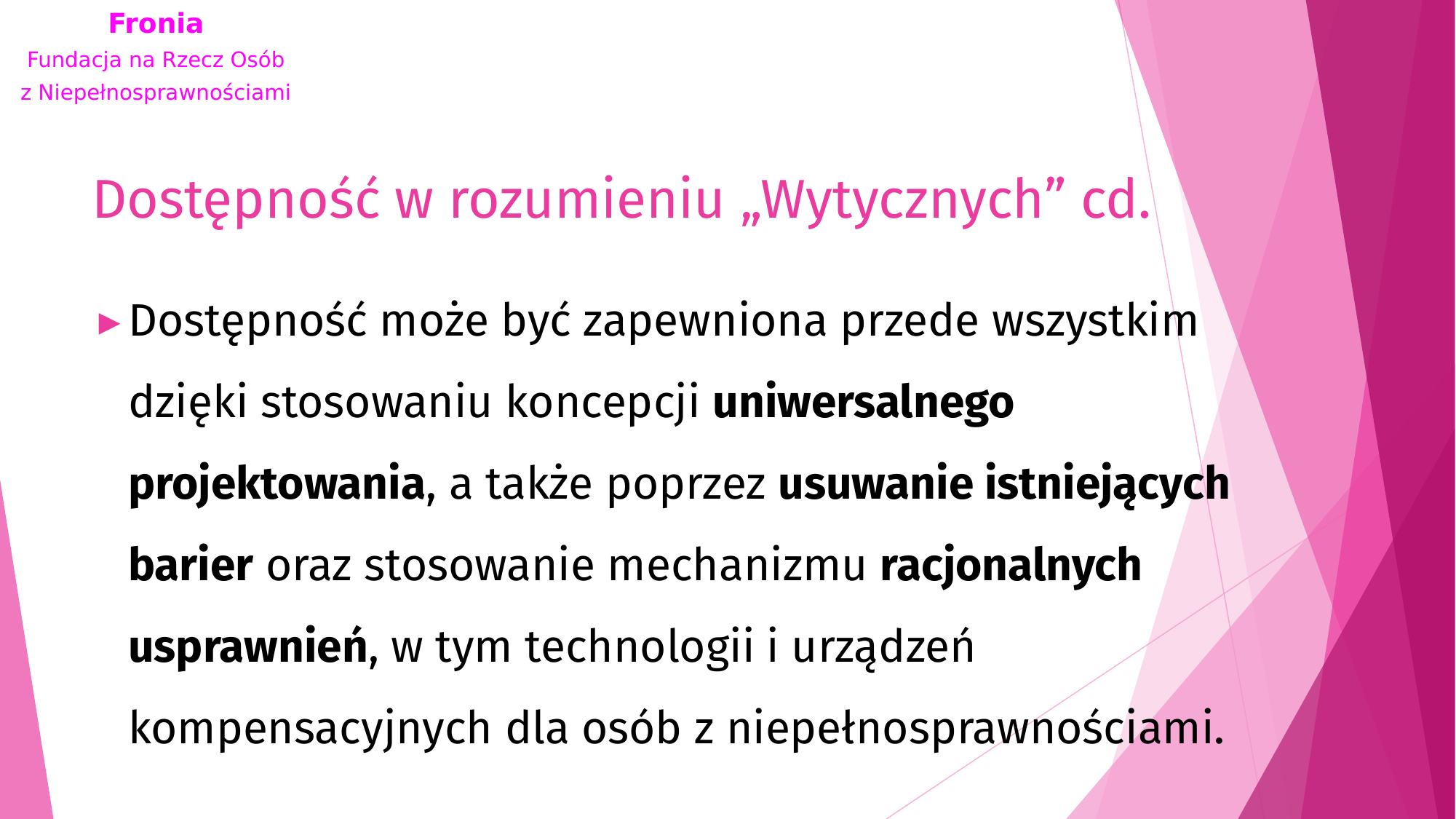

# Dostępność w rozumieniu „Wytycznych” cd.
Dostępność może być zapewniona przede wszystkim dzięki stosowaniu koncepcji uniwersalnego projektowania, a także poprzez usuwanie istniejących barier oraz stosowanie mechanizmu racjonalnych usprawnień, w tym technologii i urządzeń kompensacyjnych dla osób z niepełnosprawnościami.